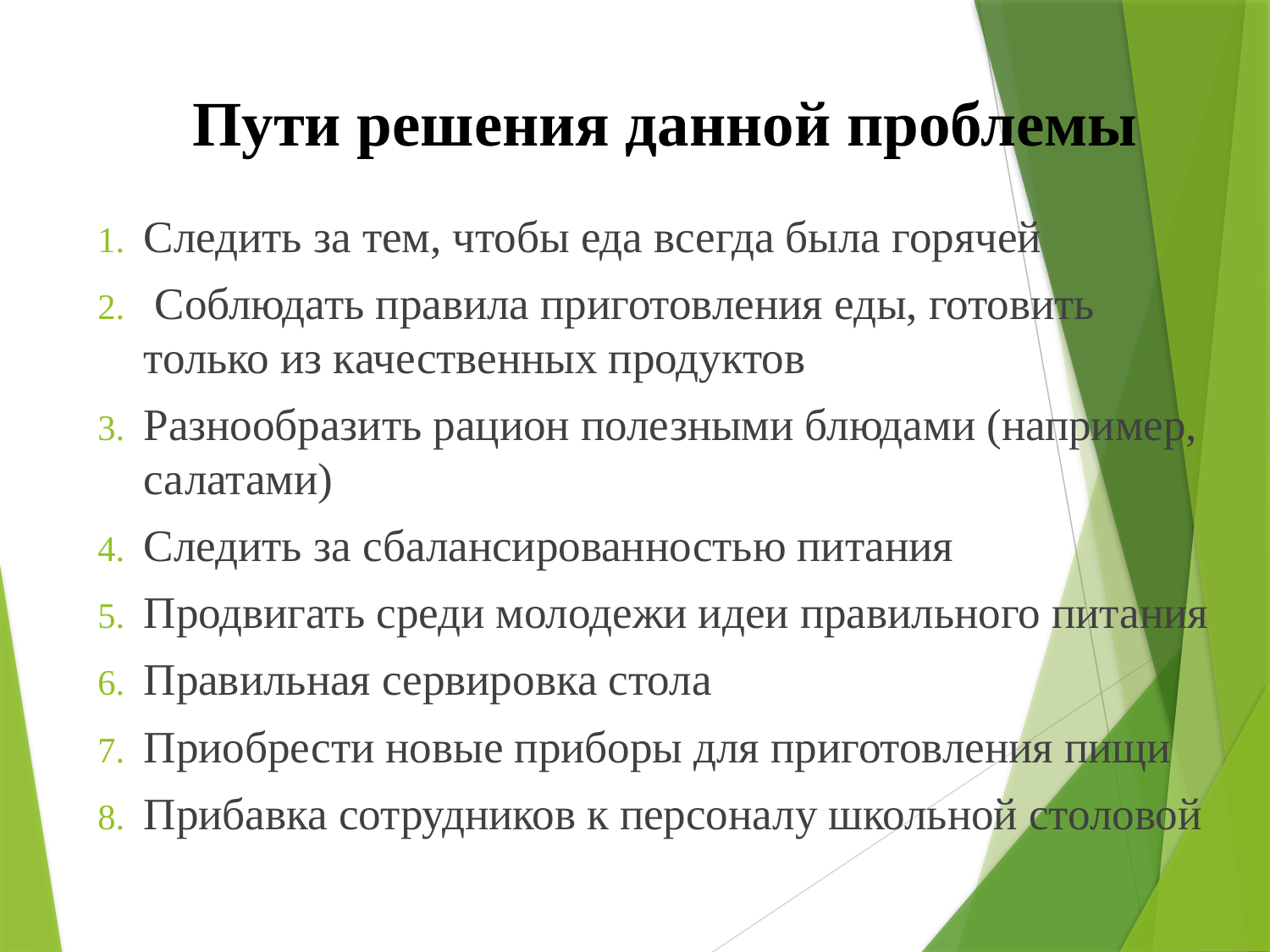

# Пути решения данной проблемы
Следить за тем, чтобы еда всегда была горячей
 Соблюдать правила приготовления еды, готовить только из качественных продуктов
Разнообразить рацион полезными блюдами (например, салатами)
Следить за сбалансированностью питания
Продвигать среди молодежи идеи правильного питания
Правильная сервировка стола
Приобрести новые приборы для приготовления пищи
Прибавка сотрудников к персоналу школьной столовой